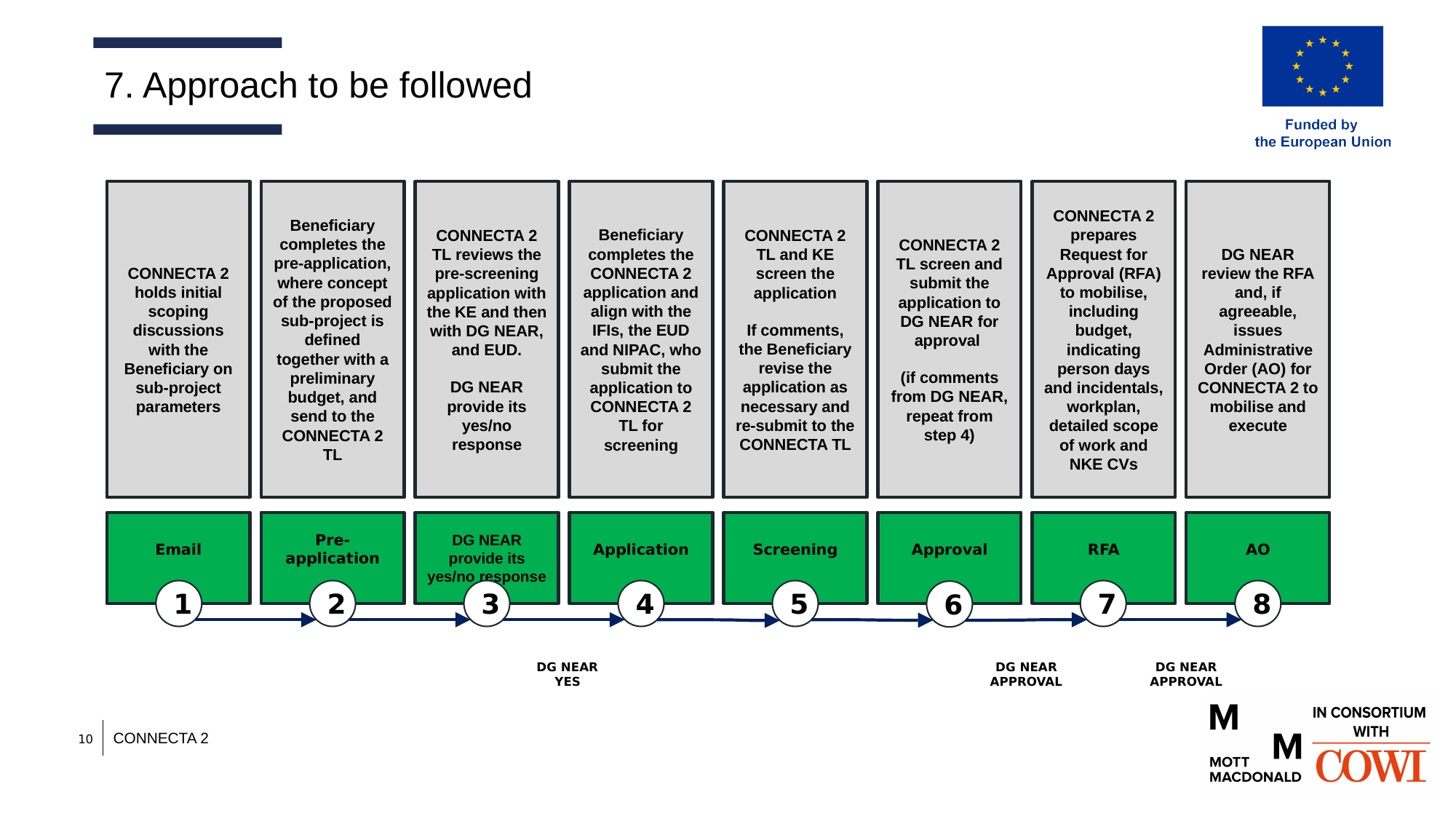

7. Approach to be followed
CONNECTA 2 holds initial scoping discussions with the Beneficiary on sub-project parameters
Beneficiary completes the pre-application, where concept of the proposed sub-project is defined together with a preliminary budget, and send to the CONNECTA 2 TL
CONNECTA 2 TL reviews the pre-screening application with the KE and then with DG NEAR, and EUD.
DG NEAR provide its yes/no response
Beneficiary completes the CONNECTA 2 application and align with the IFIs, the EUD and NIPAC, who submit the application to CONNECTA 2 TL for screening
CONNECTA 2 TL and KE screen the application
If comments, the Beneficiary revise the application as necessary and re-submit to the CONNECTA TL
CONNECTA 2 TL screen and submit the application to DG NEAR for approval
(if comments from DG NEAR, repeat from step 4)
CONNECTA 2 prepares Request for Approval (RFA) to mobilise, including budget, indicating person days and incidentals, workplan, detailed scope of work and NKE CVs
DG NEAR review the RFA and, if agreeable, issues Administrative Order (AO) for CONNECTA 2 to mobilise and execute
Email

Pre-application

DG NEAR provide its yes/no response
Application

Screening

Approval

RFA

AO

1
2
3
4
5
7
8
6
DG NEAR
YES
DG NEAR
APPROVAL
DG NEAR
APPROVAL
10
CONNECTA 2